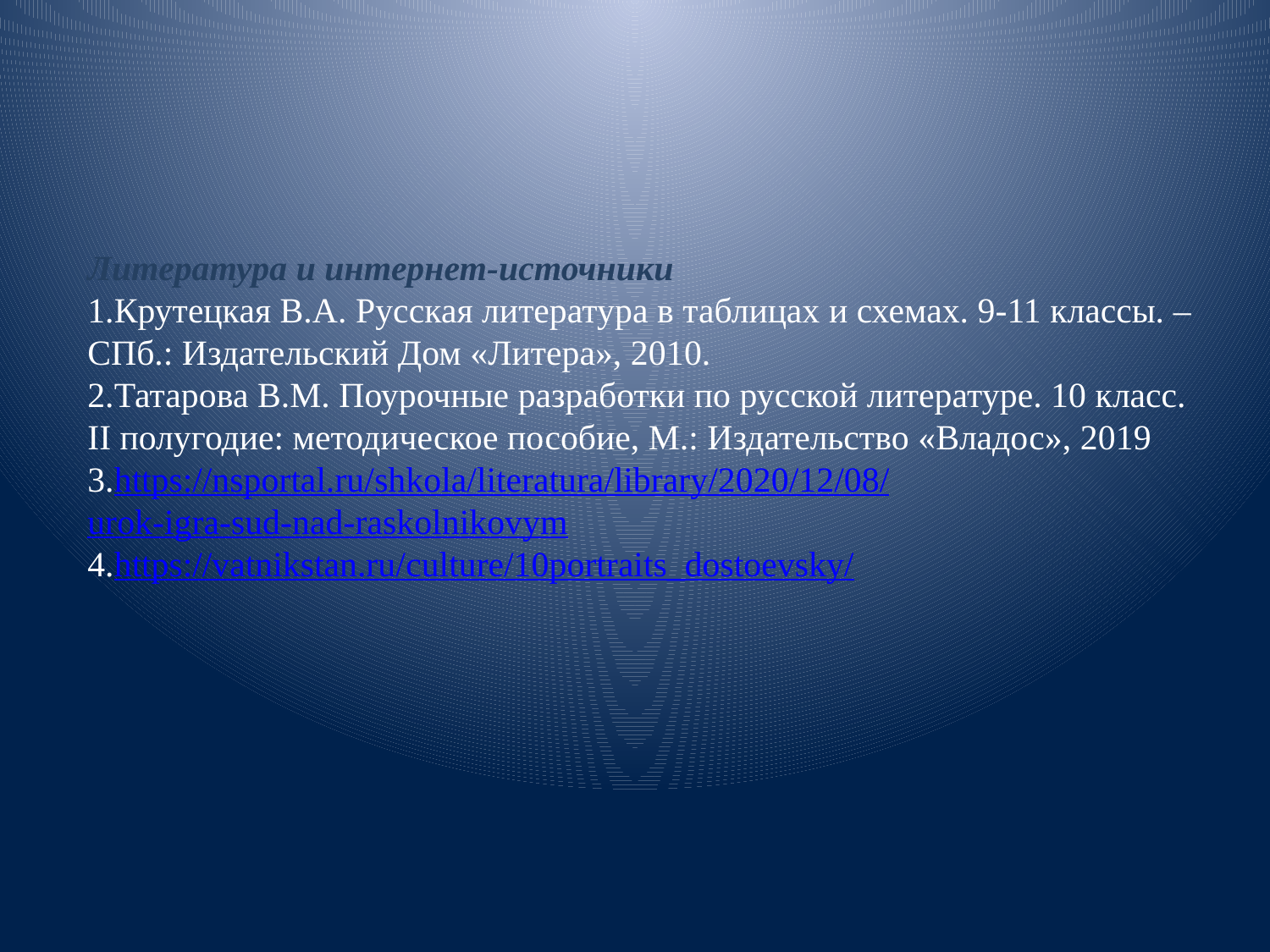

Литература и интернет-источники
1.Крутецкая В.А. Русская литература в таблицах и схемах. 9-11 классы. – СПб.: Издательский Дом «Литера», 2010.
2.Татарова В.М. Поурочные разработки по русской литературе. 10 класс. II полугодие: методическое пособие, М.: Издательство «Владос», 2019
3.https://nsportal.ru/shkola/literatura/library/2020/12/08/urok-igra-sud-nad-raskolnikovym
4.https://vatnikstan.ru/culture/10portraits_dostoevsky/